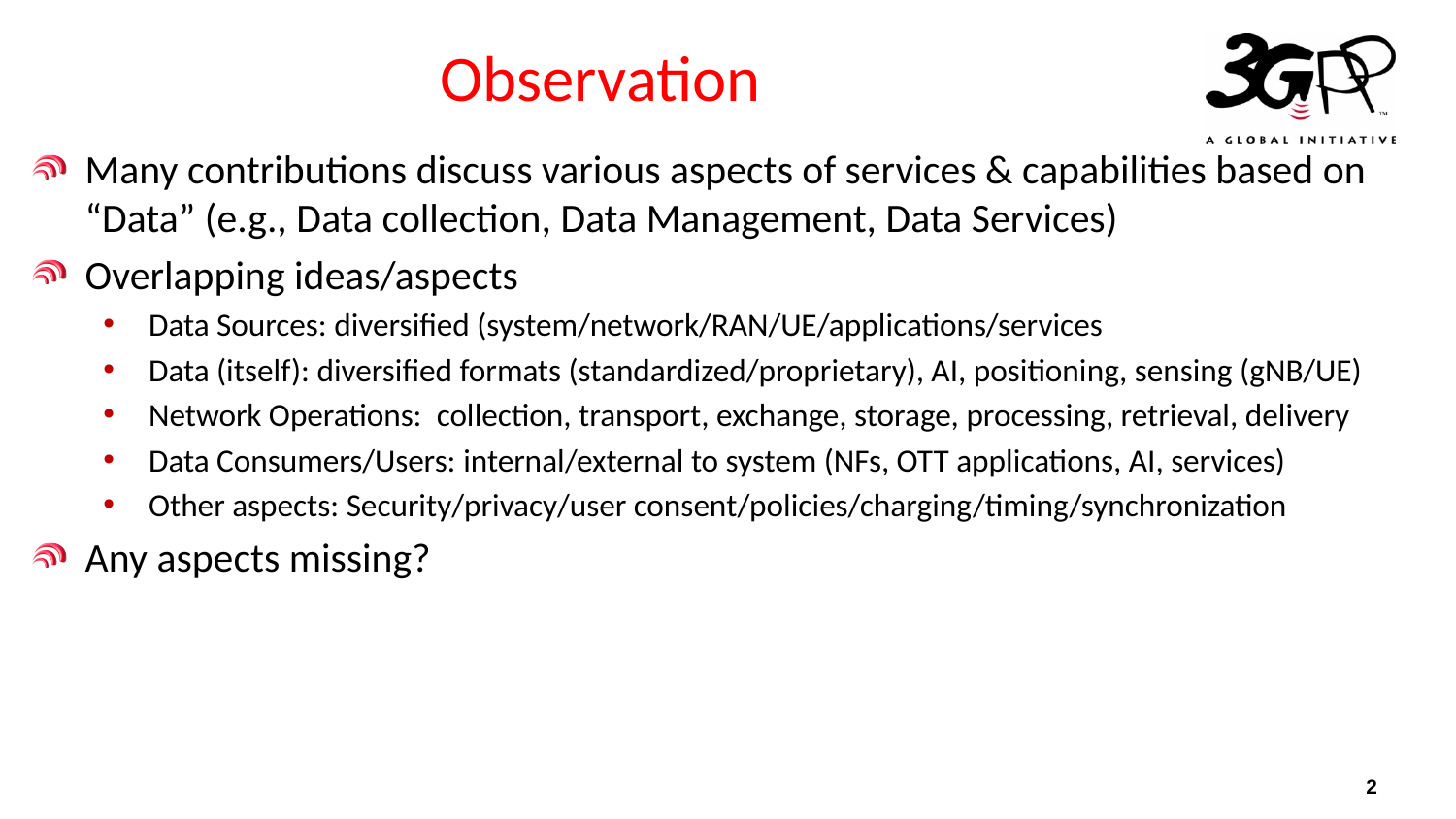

# Observation
Many contributions discuss various aspects of services & capabilities based on “Data” (e.g., Data collection, Data Management, Data Services)
Overlapping ideas/aspects
Data Sources: diversified (system/network/RAN/UE/applications/services
Data (itself): diversified formats (standardized/proprietary), AI, positioning, sensing (gNB/UE)
Network Operations:  collection, transport, exchange, storage, processing, retrieval, delivery
Data Consumers/Users: internal/external to system (NFs, OTT applications, AI, services)
Other aspects: Security/privacy/user consent/policies/charging/timing/synchronization
Any aspects missing?